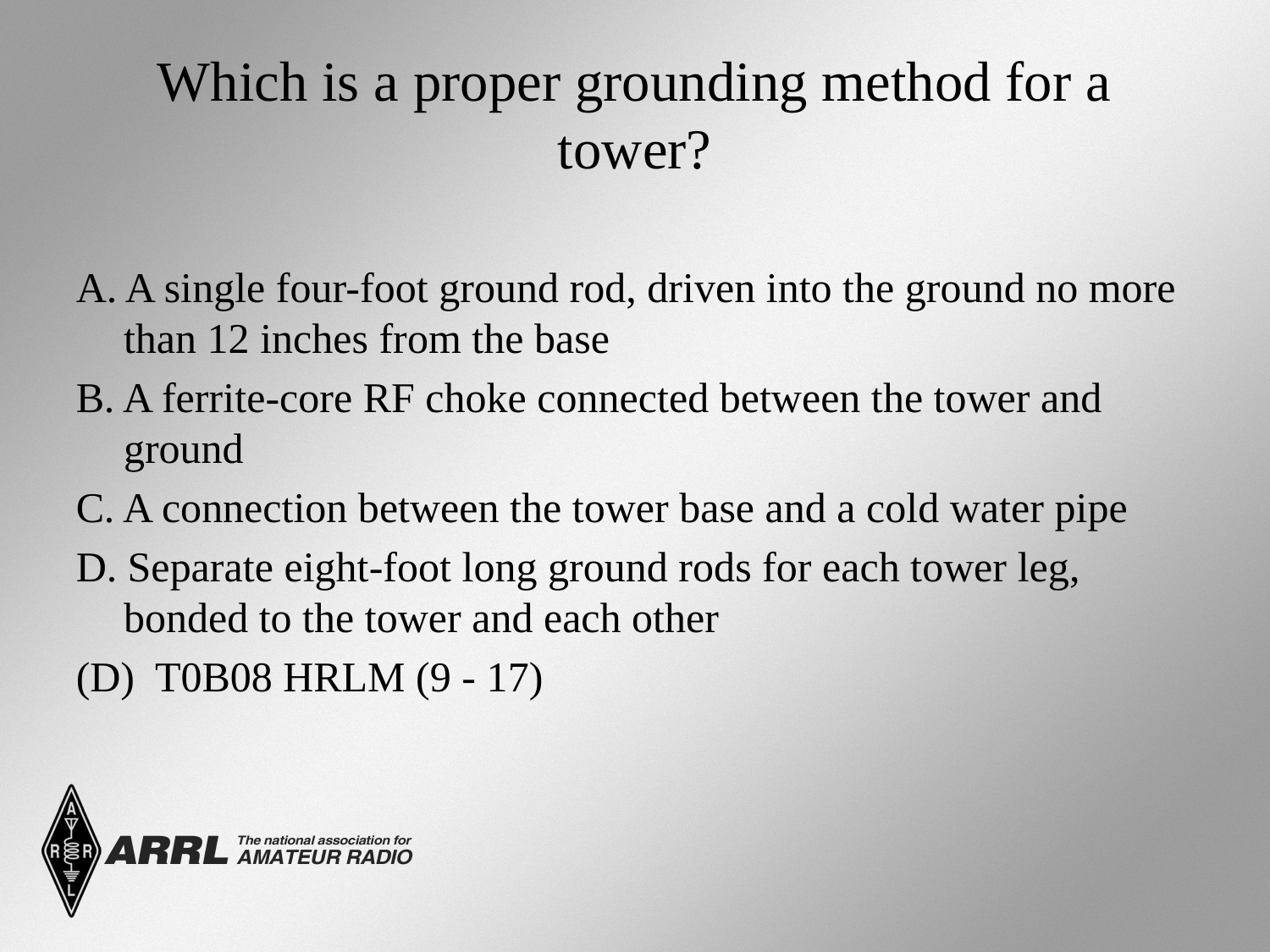

# Which is a proper grounding method for a tower?
A. A single four-foot ground rod, driven into the ground no more than 12 inches from the base
B. A ferrite-core RF choke connected between the tower and ground
C. A connection between the tower base and a cold water pipe
D. Separate eight-foot long ground rods for each tower leg, bonded to the tower and each other
(D)  T0B08 HRLM (9 - 17)